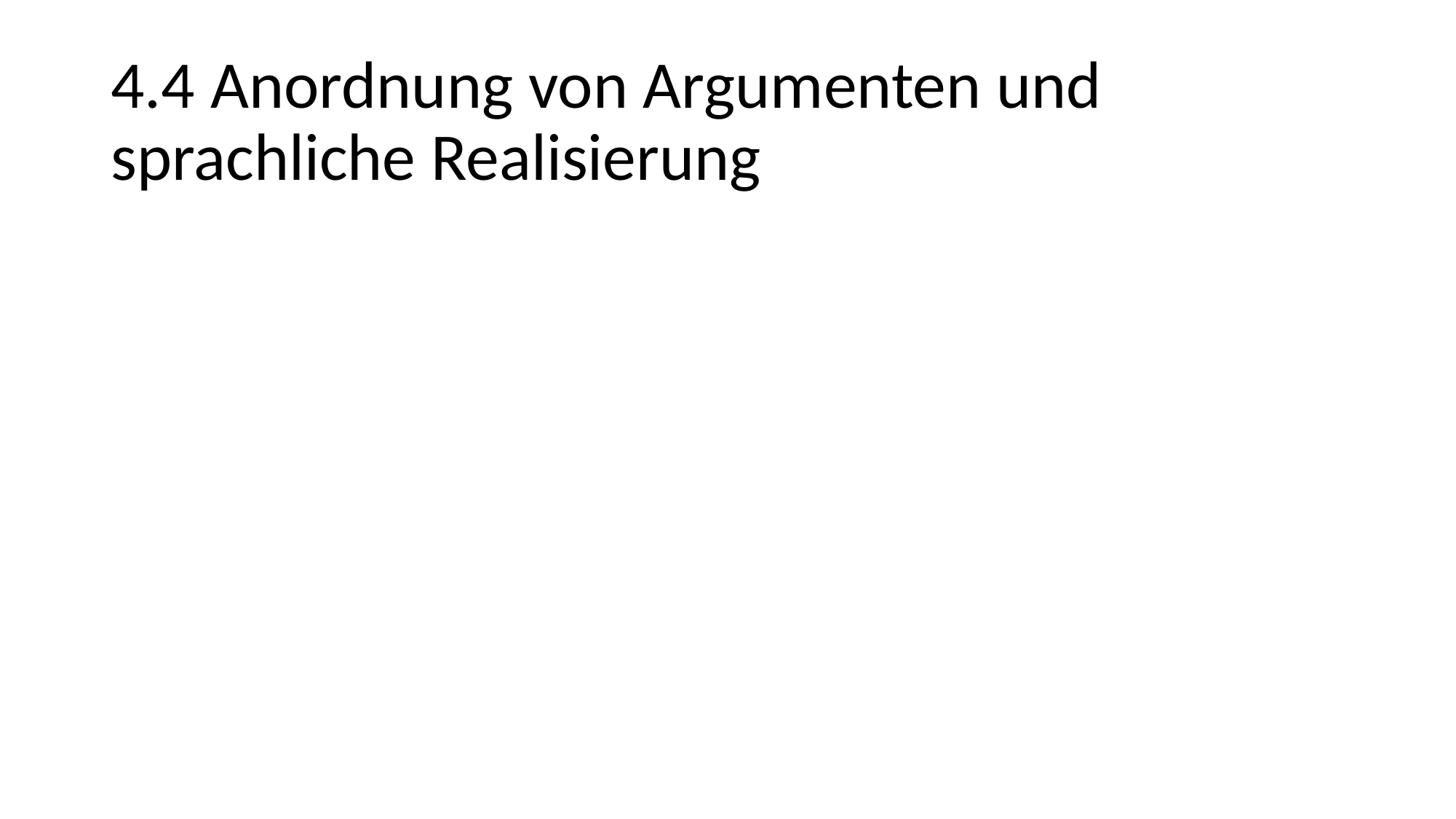

# 4.4 Anordnung von Argumenten und sprachliche Realisierung